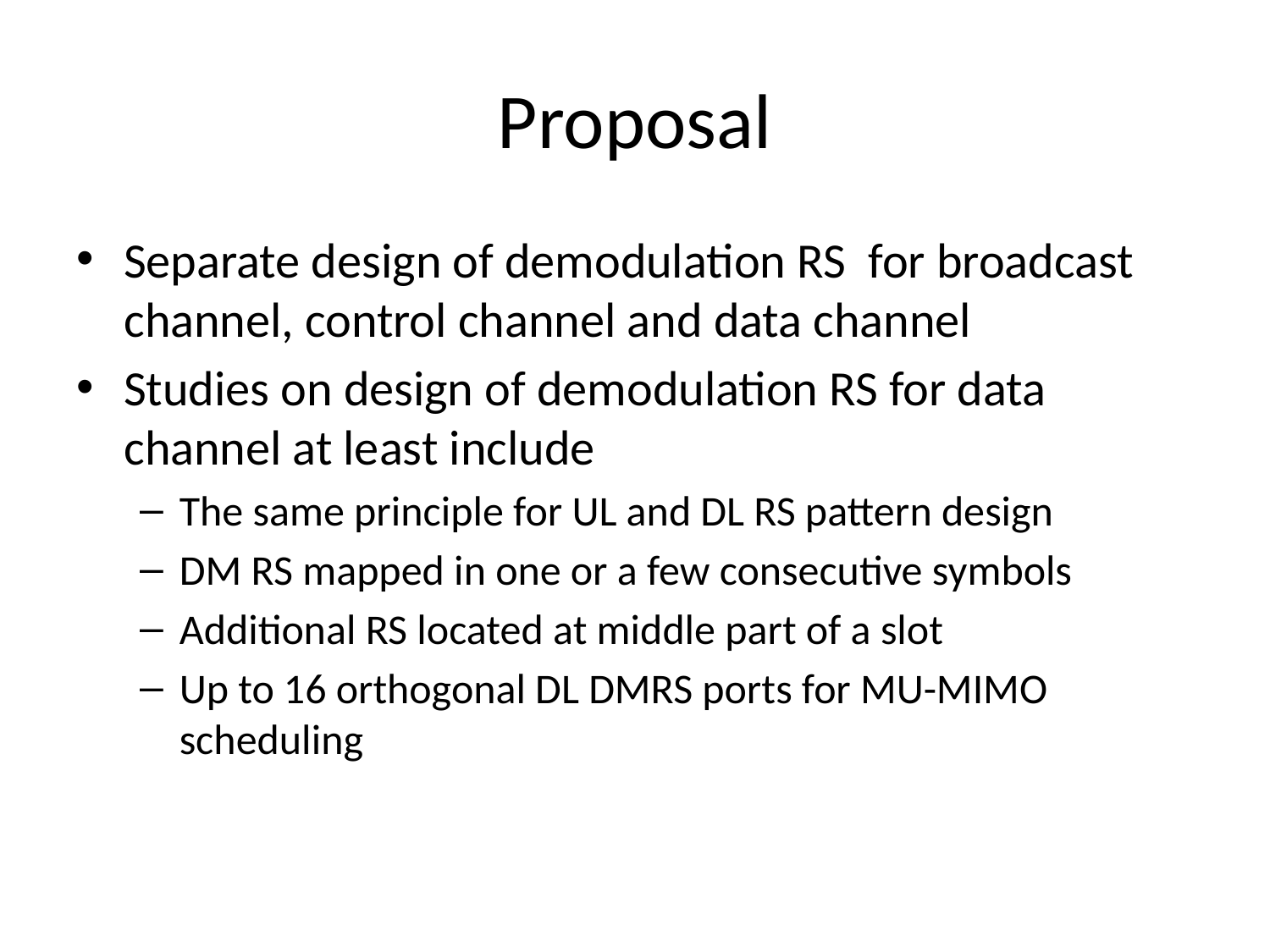

# Proposal
Separate design of demodulation RS  for broadcast channel, control channel and data channel
Studies on design of demodulation RS for data channel at least include
The same principle for UL and DL RS pattern design
DM RS mapped in one or a few consecutive symbols
Additional RS located at middle part of a slot
Up to 16 orthogonal DL DMRS ports for MU-MIMO scheduling